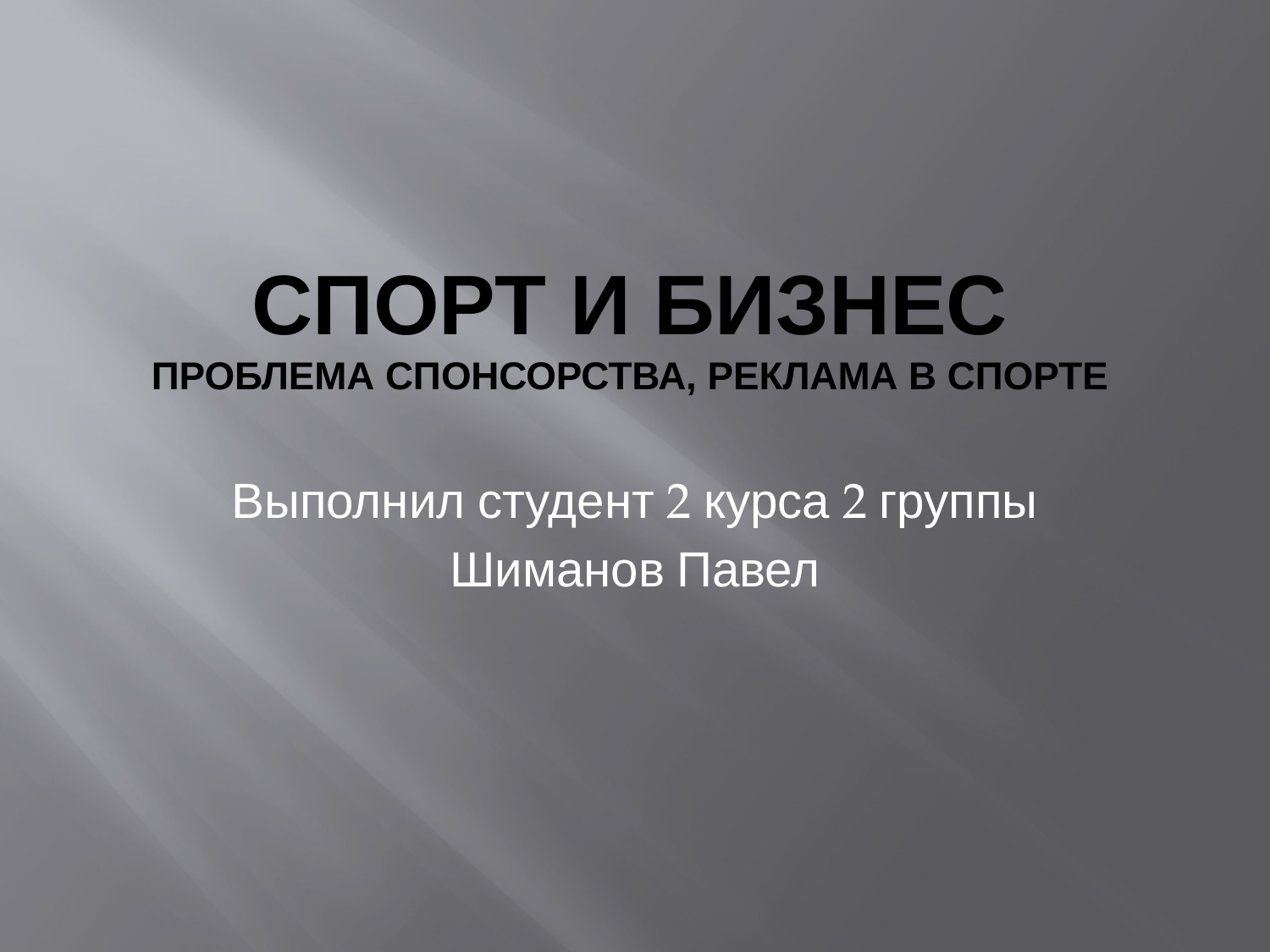

# Спорт и бизнес Проблема спонсорства, реклама в спорте
Выполнил студент 2 курса 2 группы
Шиманов Павел